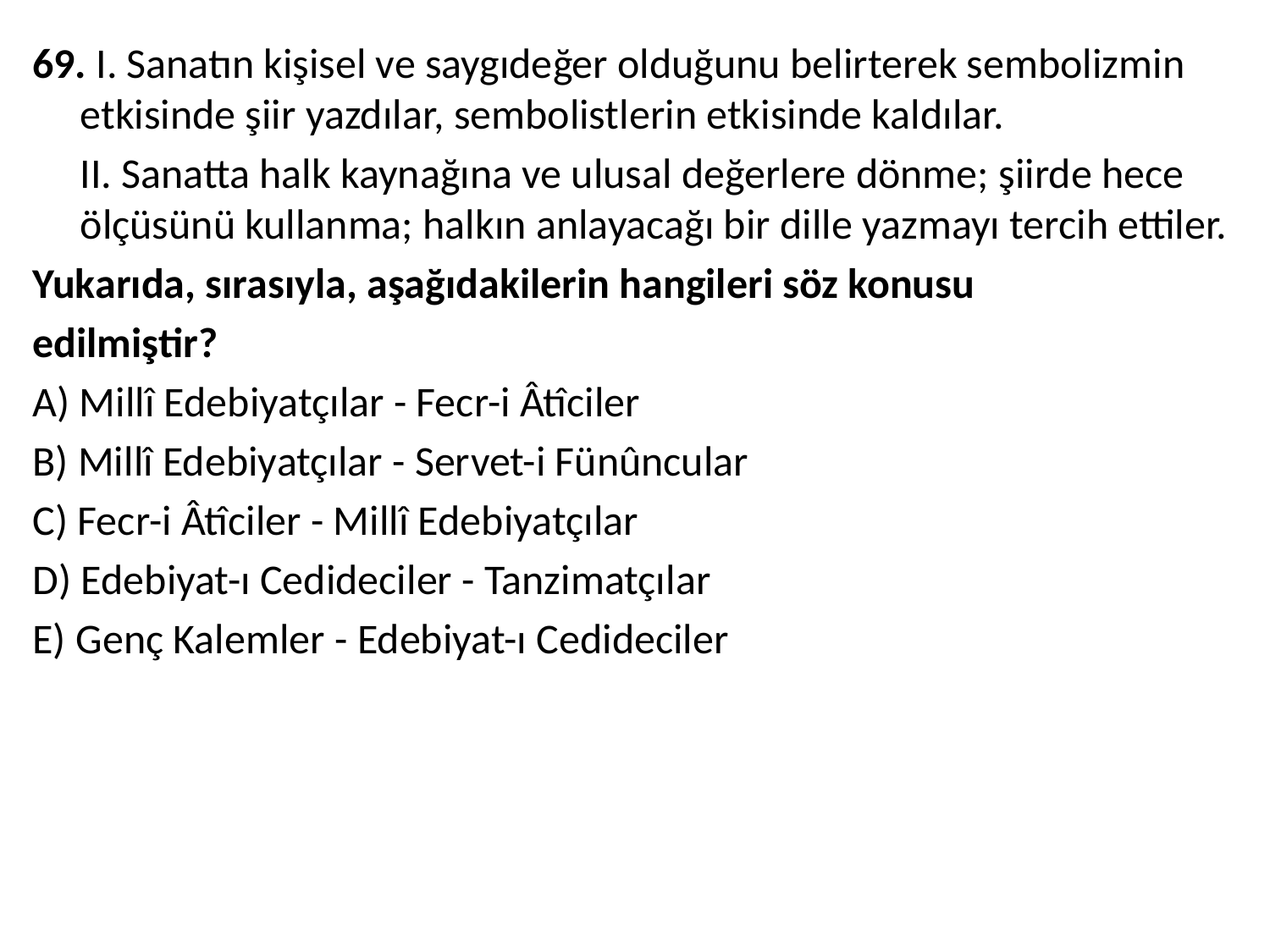

69. I. Sanatın kişisel ve saygıdeğer olduğunu belirterek sembolizmin etkisinde şiir yazdılar, sembolistlerin etkisinde kaldılar.
     II. Sanatta halk kaynağına ve ulusal değerlere dönme; şiirde hece ölçüsünü kullanma; halkın anlayacağı bir dille yazmayı tercih ettiler.
Yukarıda, sırasıyla, aşağıdakilerin hangileri söz konusu
edilmiştir?
A) Millî Edebiyatçılar - Fecr-i Âtîciler
B) Millî Edebiyatçılar - Servet-i Fünûncular
C) Fecr-i Âtîciler - Millî Edebiyatçılar
D) Edebiyat-ı Cedideciler - Tanzimatçılar
E) Genç Kalemler - Edebiyat-ı Cedideciler